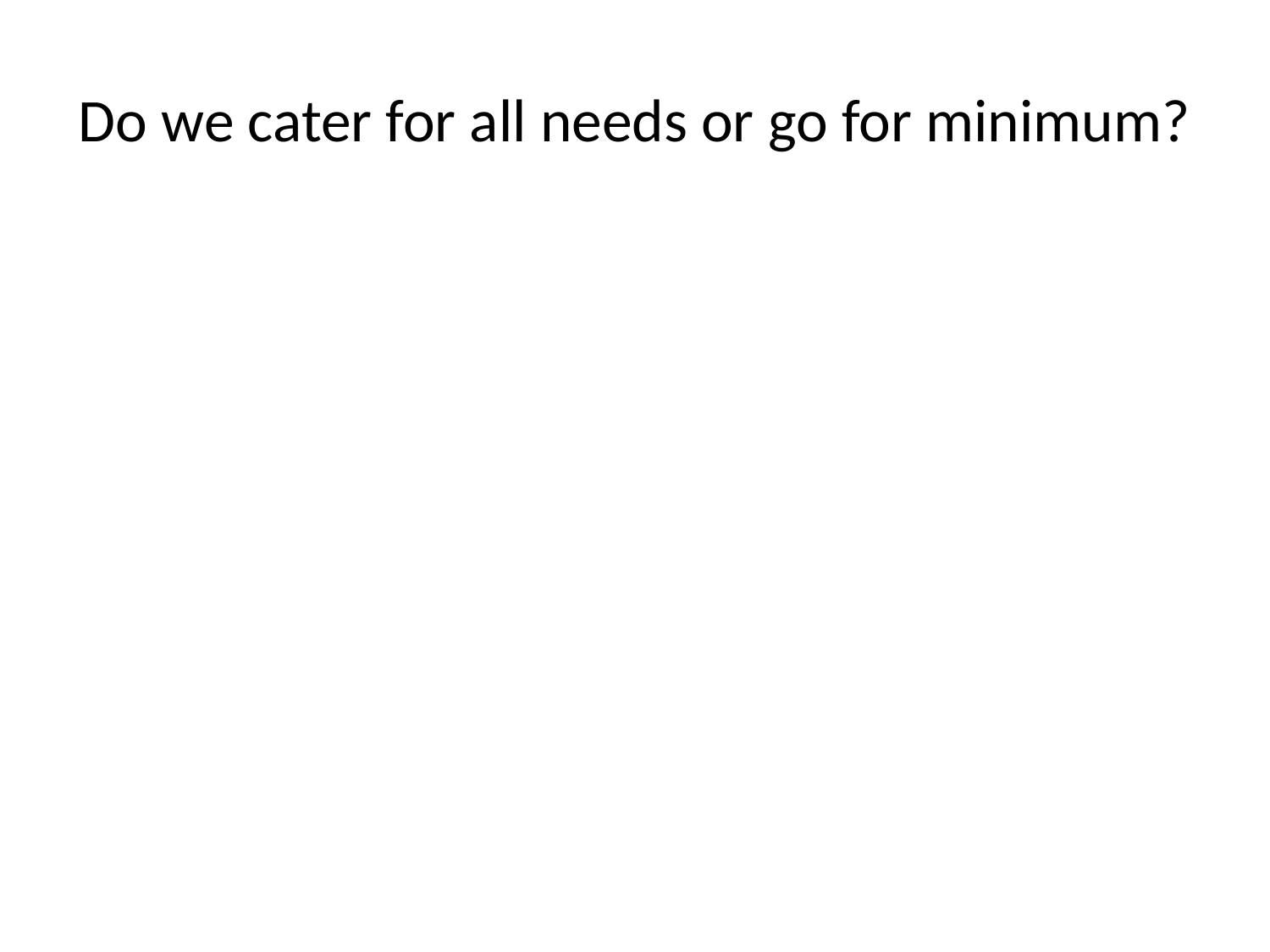

# Do we cater for all needs or go for minimum?